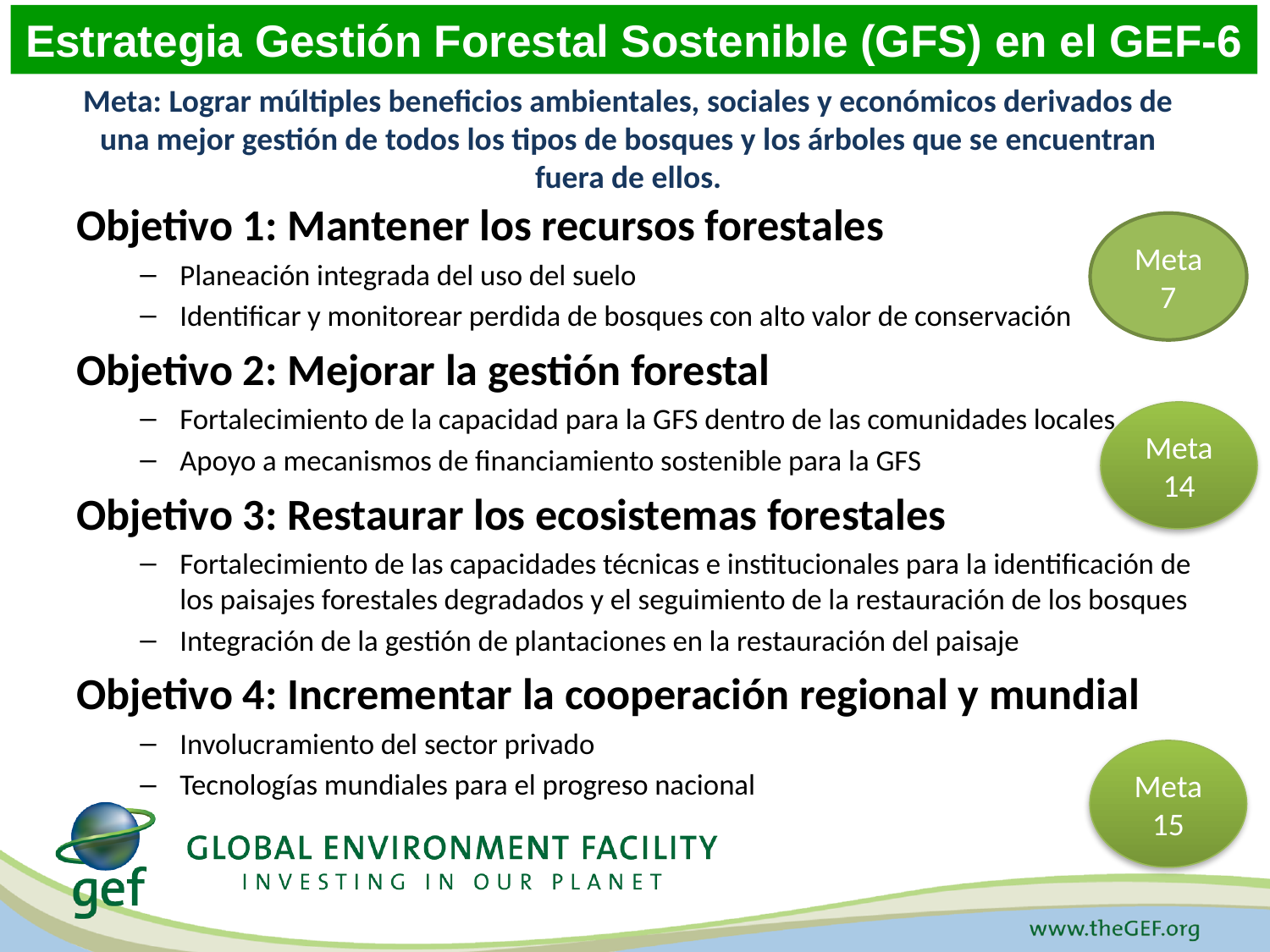

Estrategia Gestión Forestal Sostenible (GFS) en el GEF-6
Meta: Lograr múltiples beneficios ambientales, sociales y económicos derivados de una mejor gestión de todos los tipos de bosques y los árboles que se encuentran fuera de ellos.
Objetivo 1: Mantener los recursos forestales
Planeación integrada del uso del suelo
Identificar y monitorear perdida de bosques con alto valor de conservación
Objetivo 2: Mejorar la gestión forestal
Fortalecimiento de la capacidad para la GFS dentro de las comunidades locales
Apoyo a mecanismos de financiamiento sostenible para la GFS
Objetivo 3: Restaurar los ecosistemas forestales
Fortalecimiento de las capacidades técnicas e institucionales para la identificación de los paisajes forestales degradados y el seguimiento de la restauración de los bosques
Integración de la gestión de plantaciones en la restauración del paisaje
Objetivo 4: Incrementar la cooperación regional y mundial
Involucramiento del sector privado
Tecnologías mundiales para el progreso nacional

Meta 7
Meta 14
Meta 15